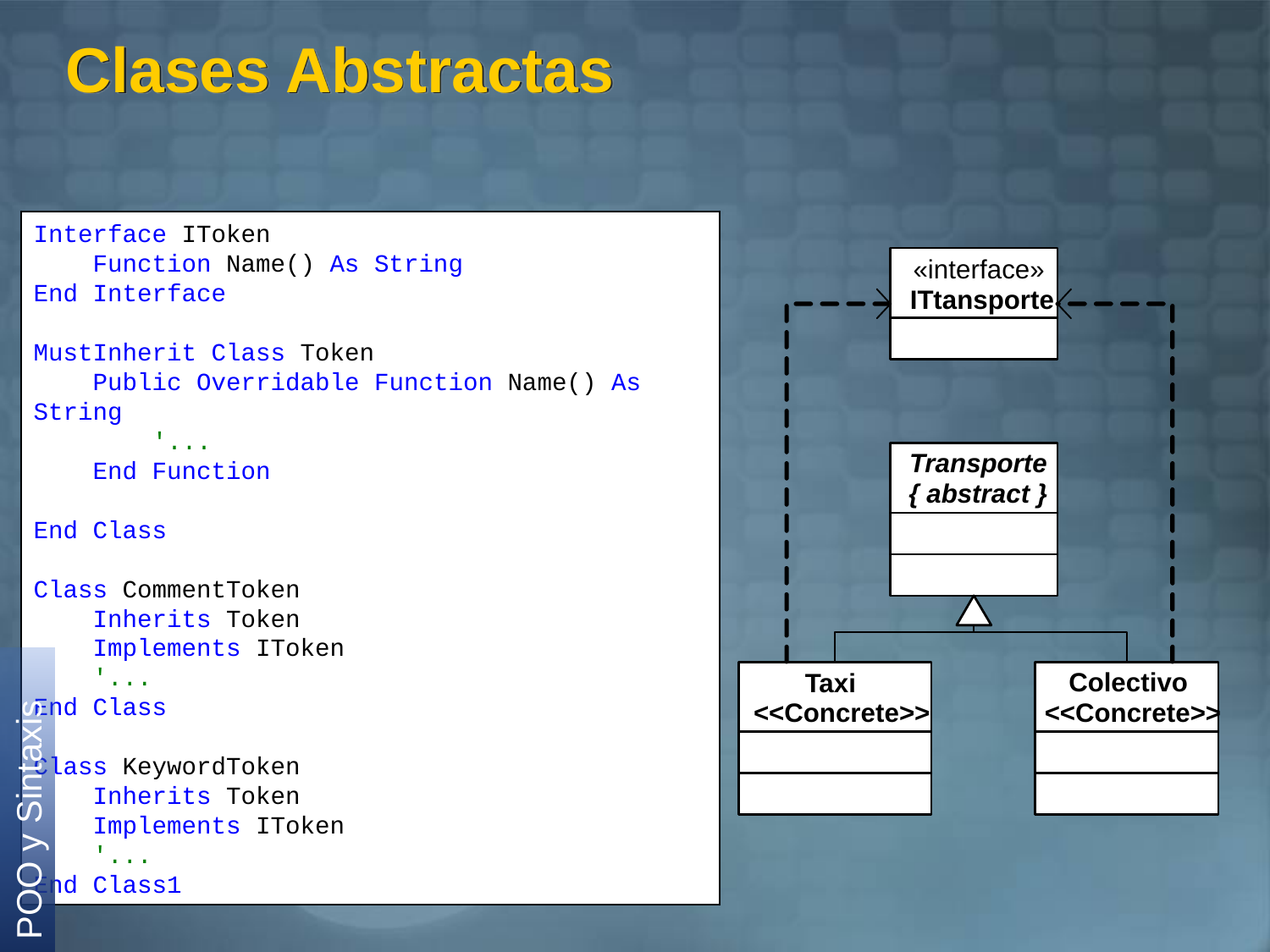

# Clases Abstractas
Interface IToken
    Function Name() As String
End Interface

MustInherit Class Token
    Public Overridable Function Name() As String
        '...
    End Function

End Class

Class CommentToken
    Inherits Token
    Implements IToken
    '...
End Class

Class KeywordToken
    Inherits Token
    Implements IToken
    '...
End Class1

«interface»
ITtansporte

Transporte
{ abstract }

Colectivo
Taxi
<<Concrete>>
<<Concrete>>

POO y Sintaxis